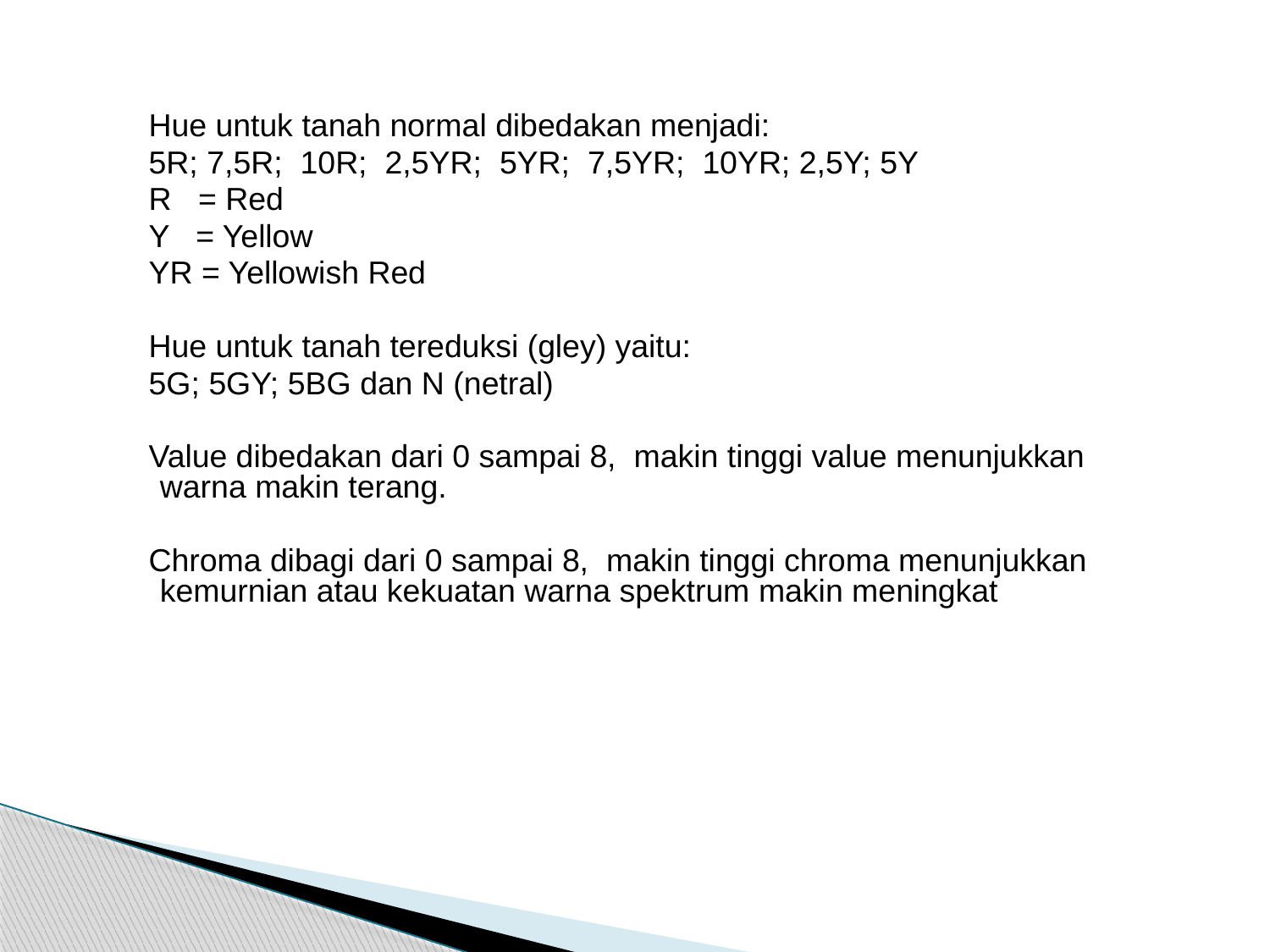

Hue untuk tanah normal dibedakan menjadi:
        5R; 7,5R;  10R;  2,5YR;  5YR;  7,5YR;  10YR; 2,5Y; 5Y
        R   = Red
        Y   = Yellow
        YR = Yellowish Red

        Hue untuk tanah tereduksi (gley) yaitu:
        5G; 5GY; 5BG dan N (netral)

        Value dibedakan dari 0 sampai 8,  makin tinggi value menunjukkan warna makin terang.

        Chroma dibagi dari 0 sampai 8,  makin tinggi chroma menunjukkan kemurnian atau kekuatan warna spektrum makin meningkat